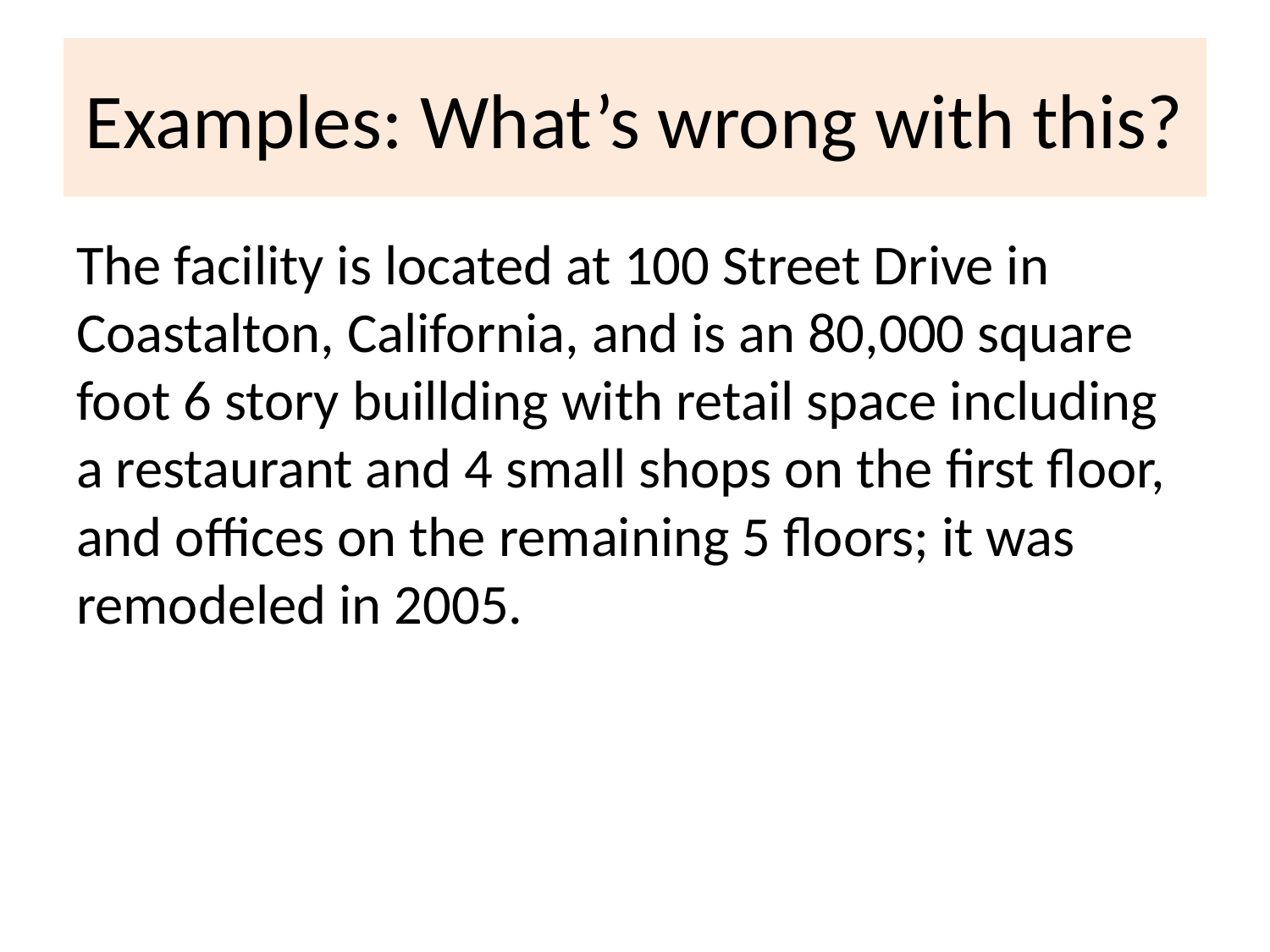

# Examples: What’s wrong with this?
The facility is located at 100 Street Drive in Coastalton, California, and is an 80,000 square foot 6 story buillding with retail space including a restaurant and 4 small shops on the first floor, and offices on the remaining 5 floors; it was remodeled in 2005.